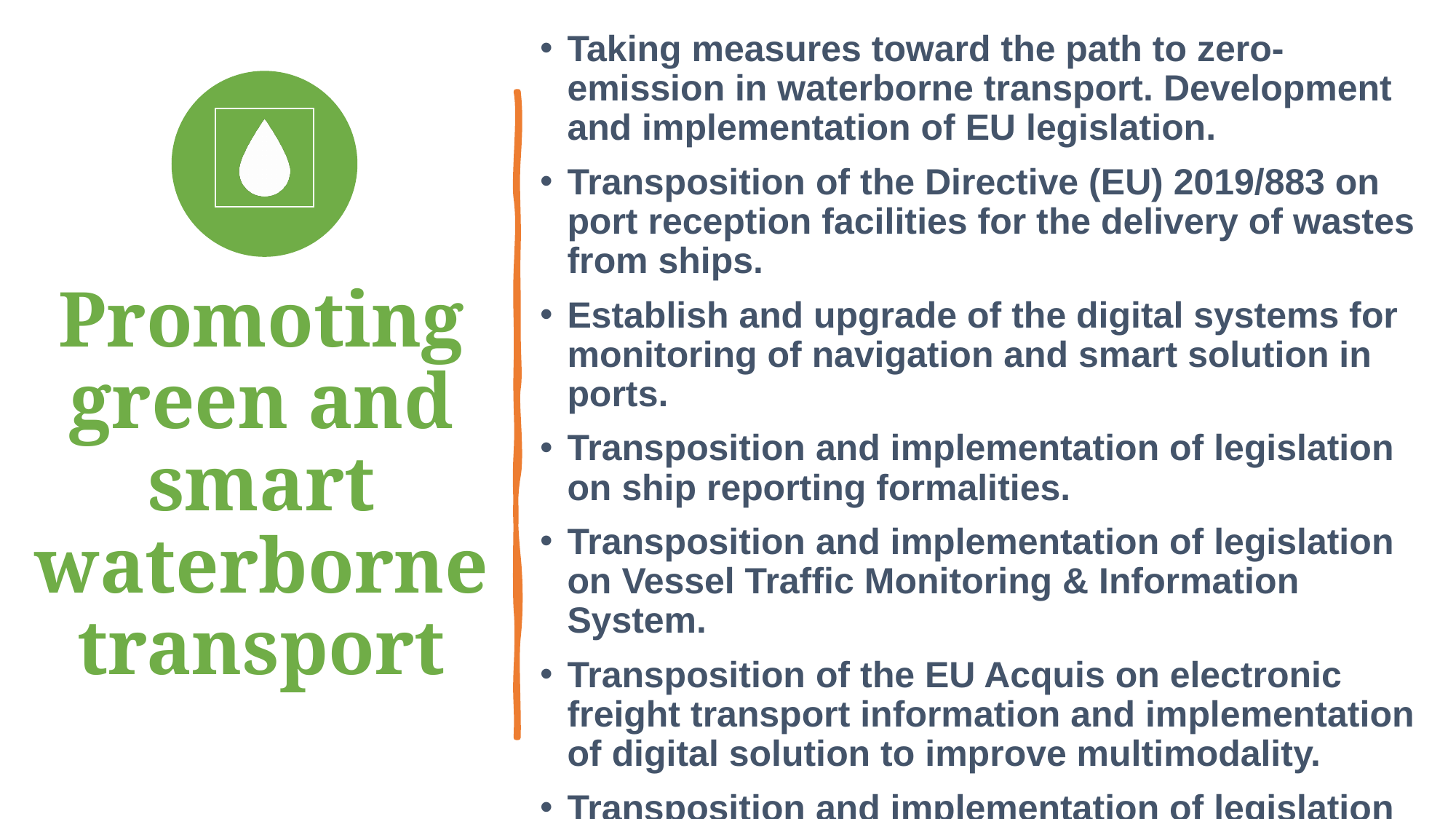

Taking measures toward the path to zero-emission in waterborne transport. Development and implementation of EU legislation.
Transposition of the Directive (EU) 2019/883 on port reception facilities for the delivery of wastes from ships.
Establish and upgrade of the digital systems for monitoring of navigation and smart solution in ports.
Transposition and implementation of legislation on ship reporting formalities.
Transposition and implementation of legislation on Vessel Traffic Monitoring & Information System.
Transposition of the EU Acquis on electronic freight transport information and implementation of digital solution to improve multimodality.
Transposition and implementation of legislation on combined transport
# Promoting green and smart waterborne transport